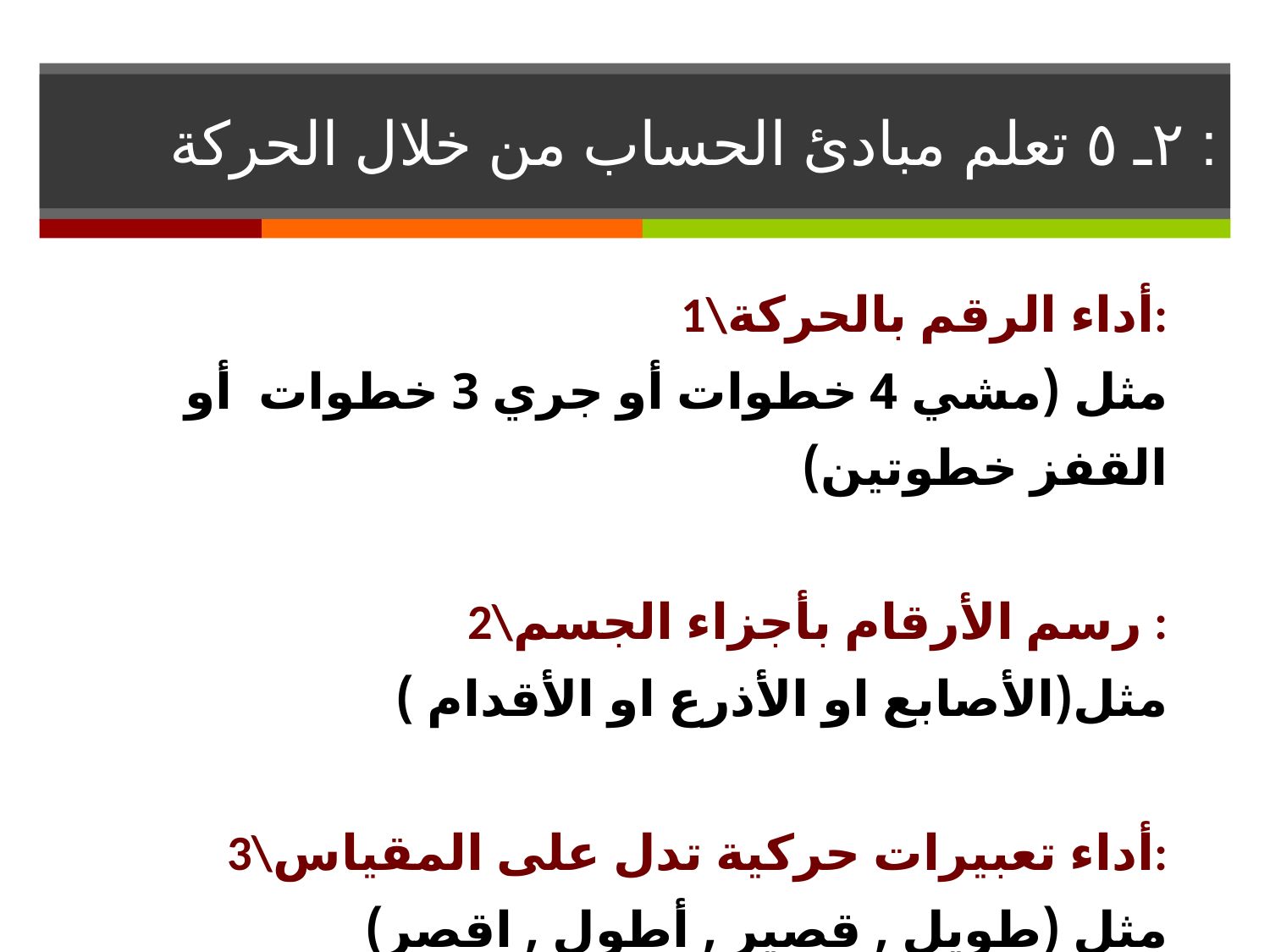

# ٢ـ ٥ تعلم مبادئ الحساب من خلال الحركة :
1\أداء الرقم بالحركة:
 مثل (مشي 4 خطوات أو جري 3 خطوات  أو القفز خطوتين)

2\رسم الأرقام بأجزاء الجسم :
مثل(الأصابع او الأذرع او الأقدام )

3\أداء تعبيرات حركية تدل على المقياس:
 مثل (طويل , قصير , أطول , اقصر)